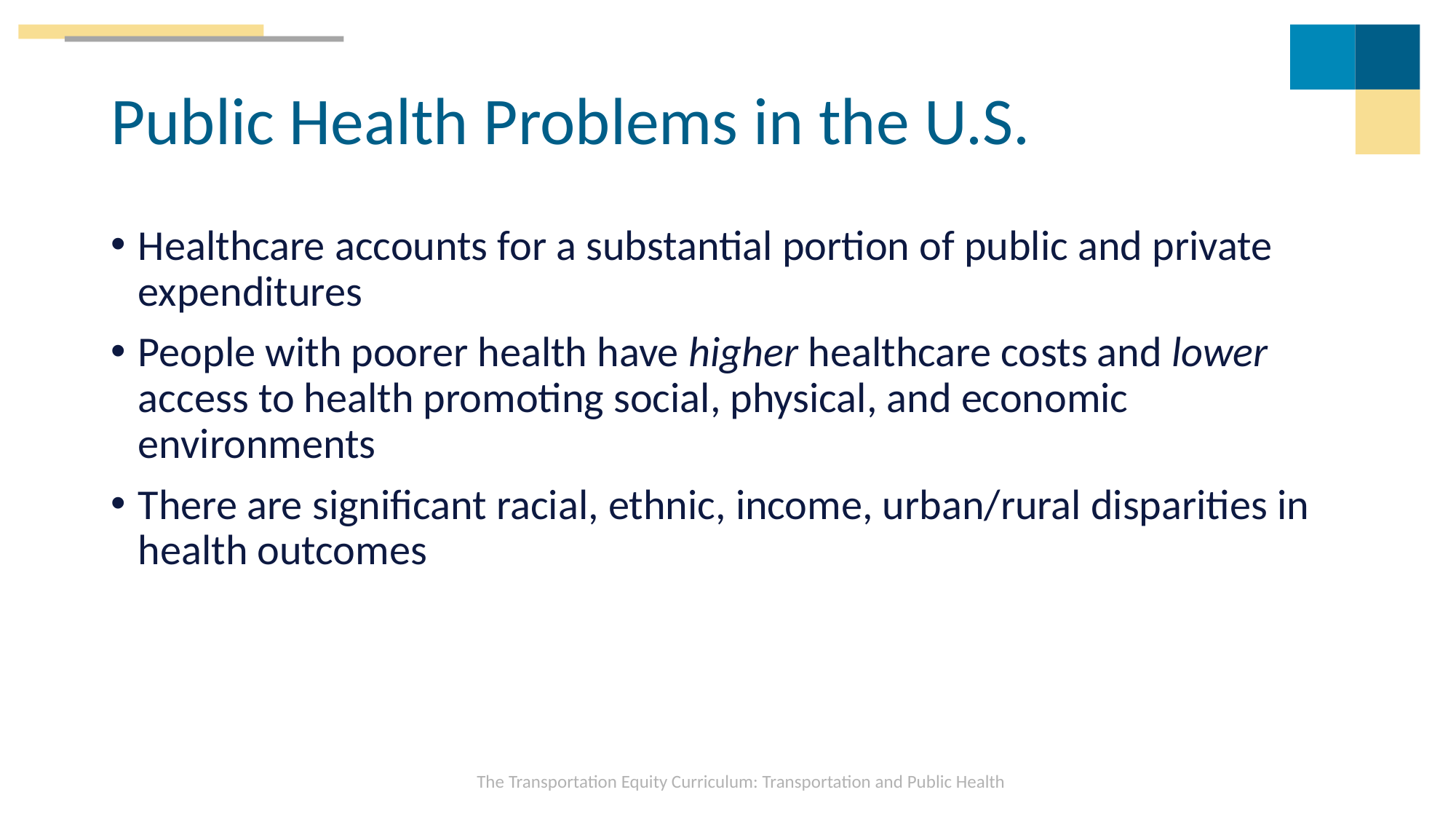

# Public Health Problems in the U.S.
Healthcare accounts for a substantial portion of public and private expenditures
People with poorer health have higher healthcare costs and lower access to health promoting social, physical, and economic environments
There are significant racial, ethnic, income, urban/rural disparities in health outcomes

The Transportation Equity Curriculum: Transportation and Public Health